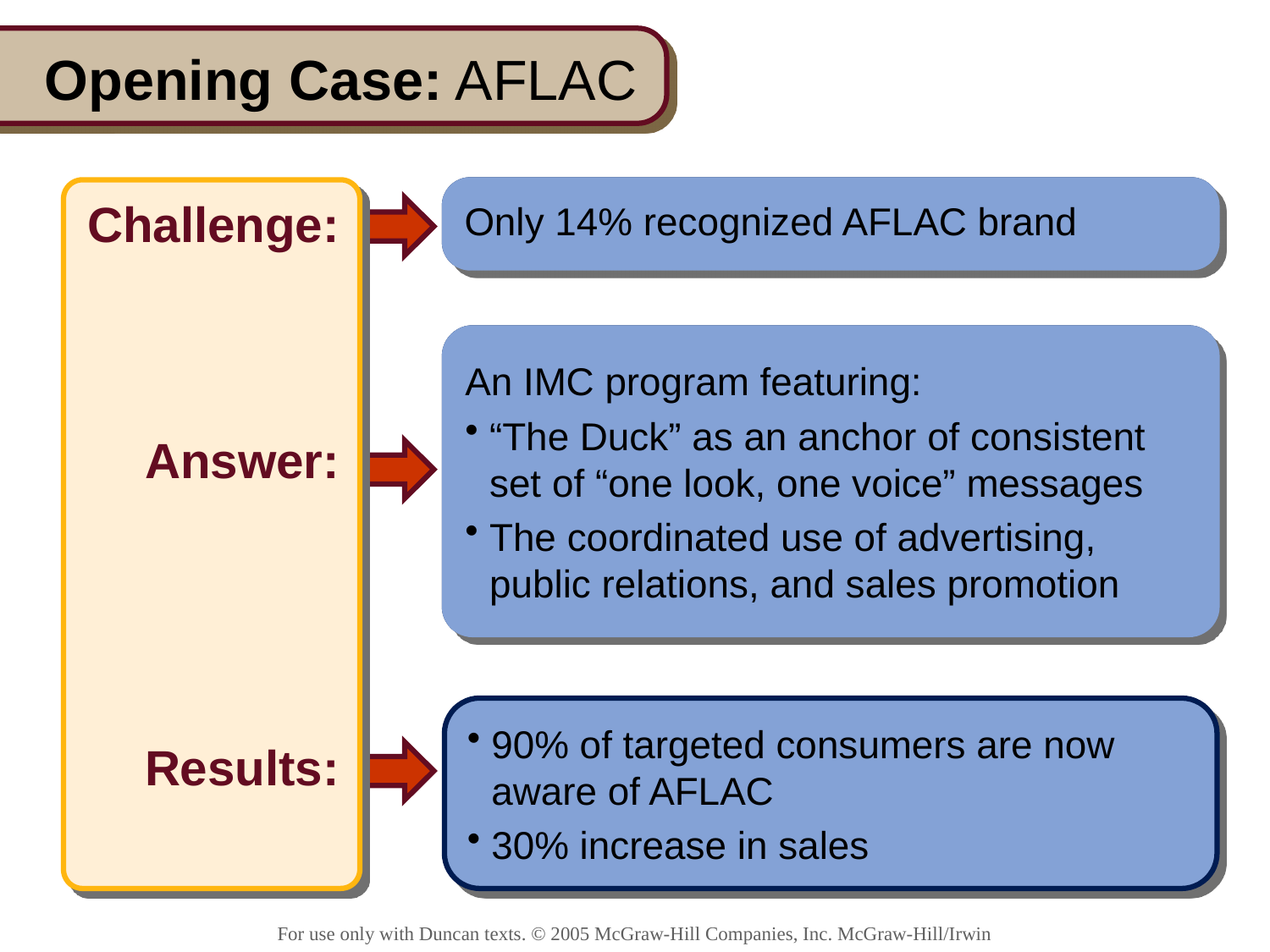

# Opening Case: AFLAC

Challenge:
Answer:
Results:
Only 14% recognized AFLAC brand

Only 14% recognized AFLAC brand
An IMC program featuring:
“The Duck” as an anchor of consistent set of “one look, one voice” messages
The coordinated use of advertising, public relations, and sales promotion

An IMC program featuring:
“The Duck” as an anchor of consistent set of “one look, one voice” messages
The coordinated use of advertising, public relations, and sales promotion
90% of targeted consumers are now aware of AFLAC
30% increase in sales